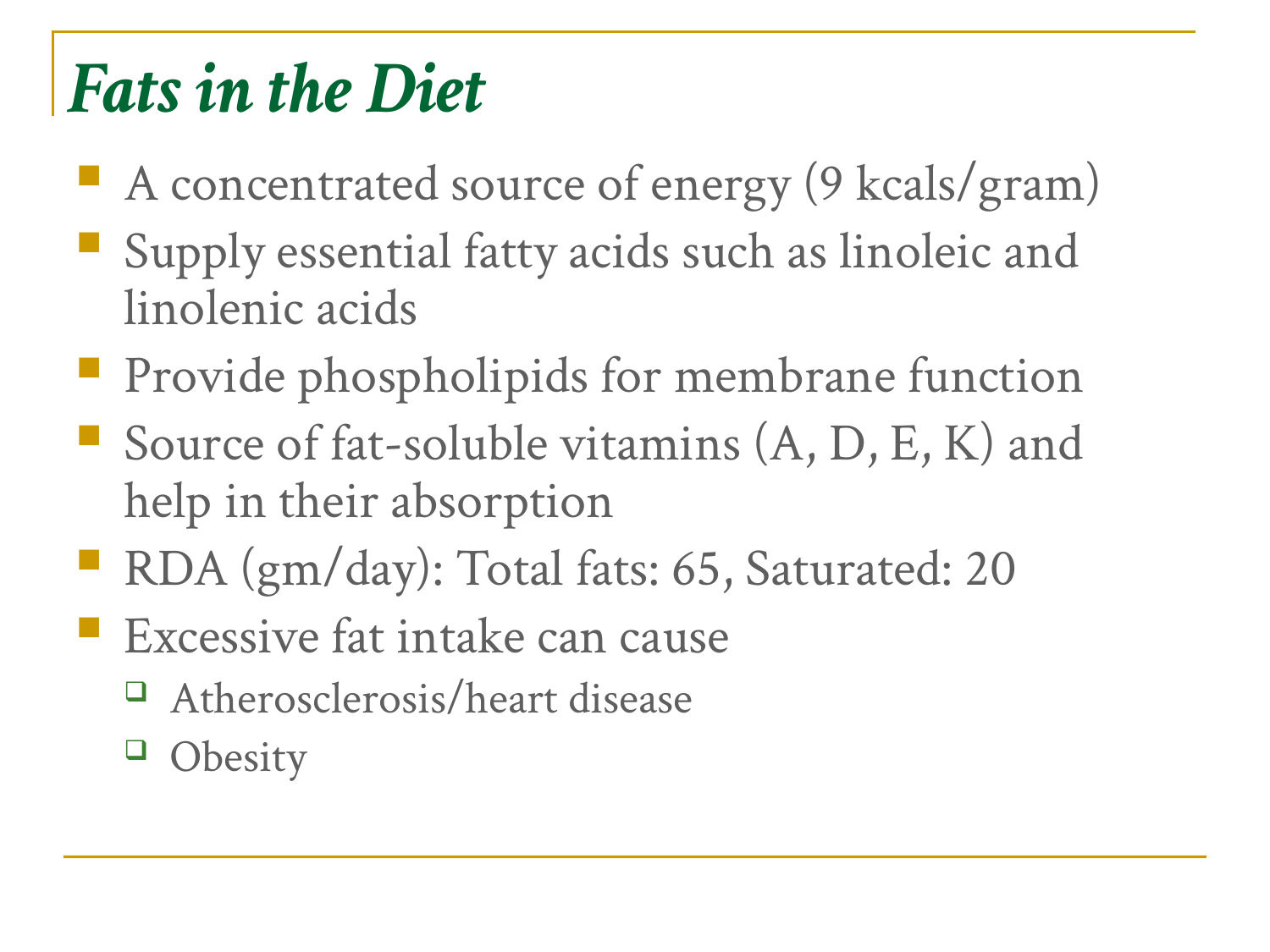

# Fats in the Diet
A concentrated source of energy (9 kcals/gram)
Supply essential fatty acids such as linoleic and linolenic acids
Provide phospholipids for membrane function
Source of fat-soluble vitamins (A, D, E, K) and help in their absorption
RDA (gm/day): Total fats: 65, Saturated: 20
Excessive fat intake can cause
Atherosclerosis/heart disease
Obesity